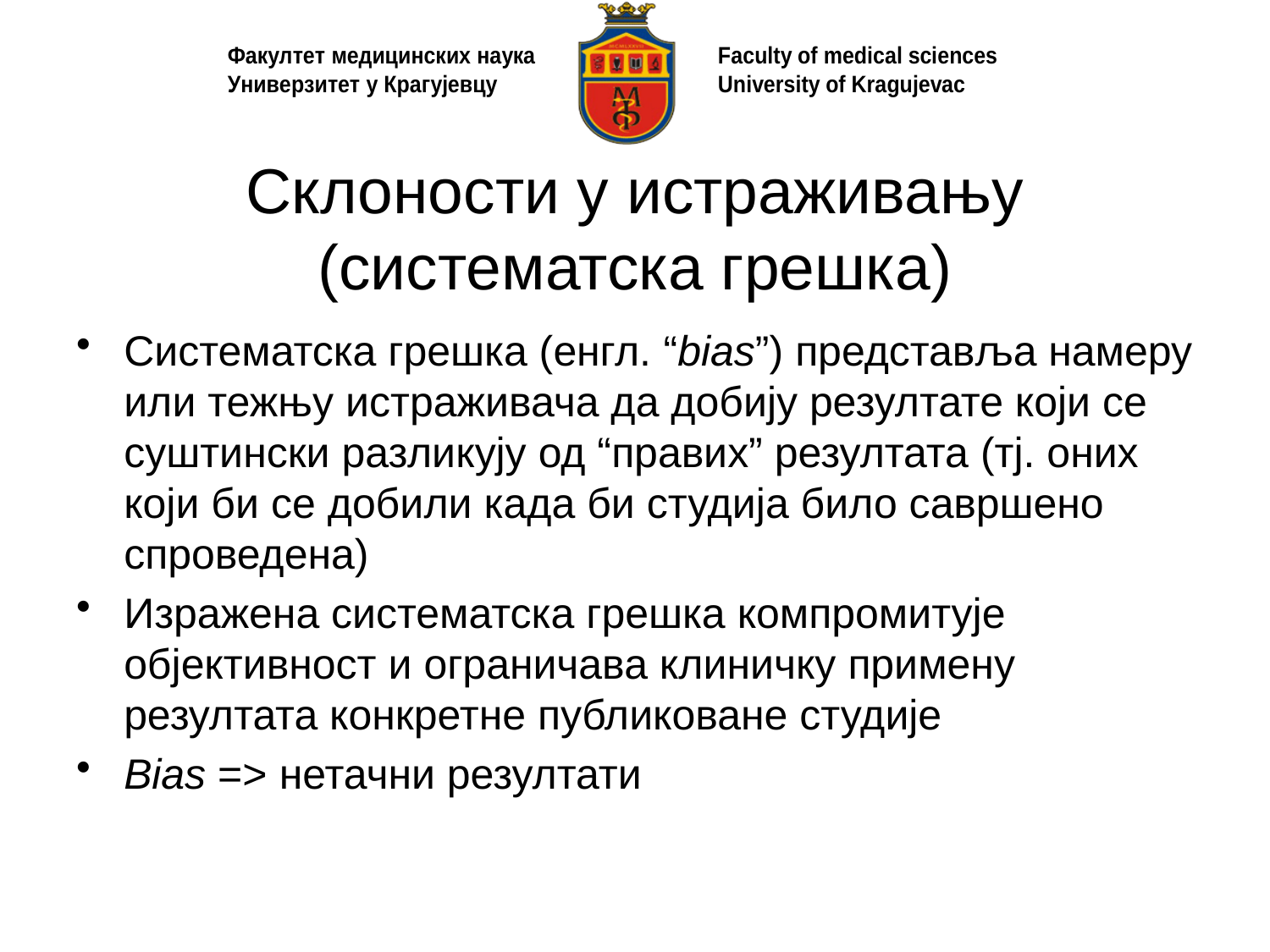

# Склоности у истраживању (систематска грешка)
Систематска грешка (енгл. “bias”) представља намеру или тежњу истраживача да добију резултате који се суштински разликују од “правих” резултата (тј. оних који би се добили када би студија било савршено спроведена)
Изражена систематска грешка компромитује објективност и ограничава клиничку примену резултата конкретне публиковане студије
Bias => нетачни резултати